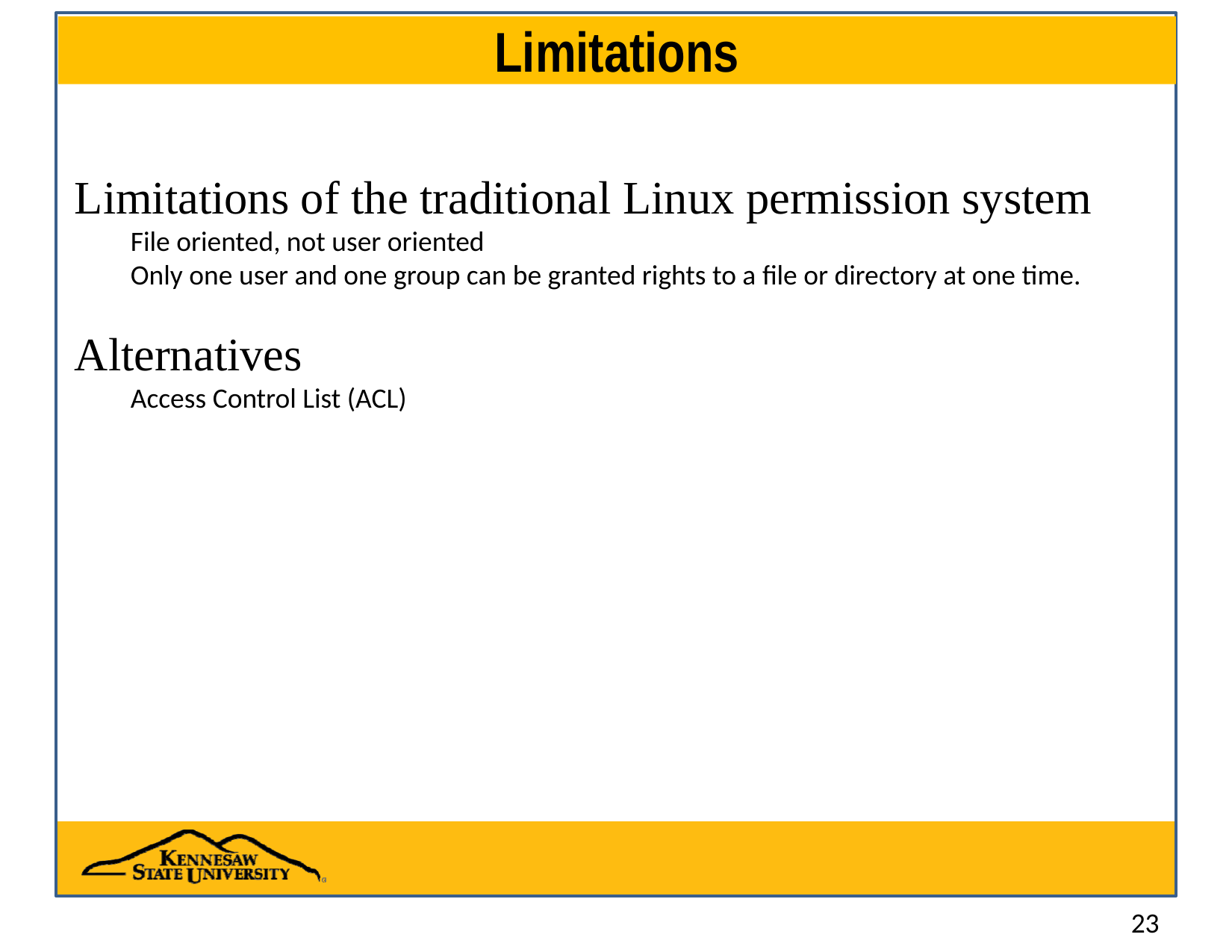

# Limitations
Limitations of the traditional Linux permission system
File oriented, not user oriented
Only one user and one group can be granted rights to a file or directory at one time.

Alternatives
Access Control List (ACL)